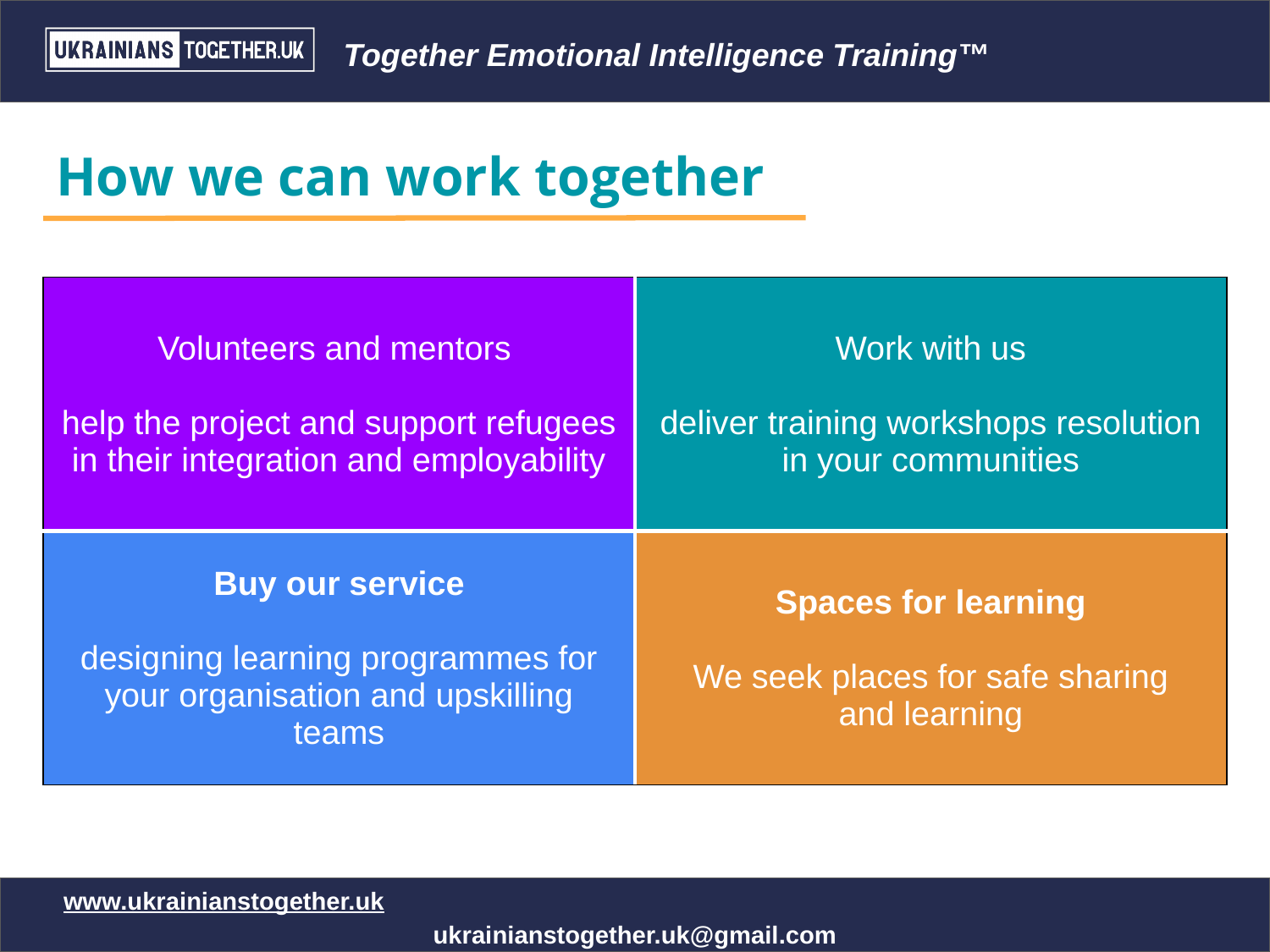

# How we can work together
| Volunteers and mentors help the project and support refugees in their integration and employability | Work with us deliver training workshops resolution in your communities |
| --- | --- |
| Buy our service designing learning programmes for your organisation and upskilling teams | Spaces for learning We seek places for safe sharing and learning |